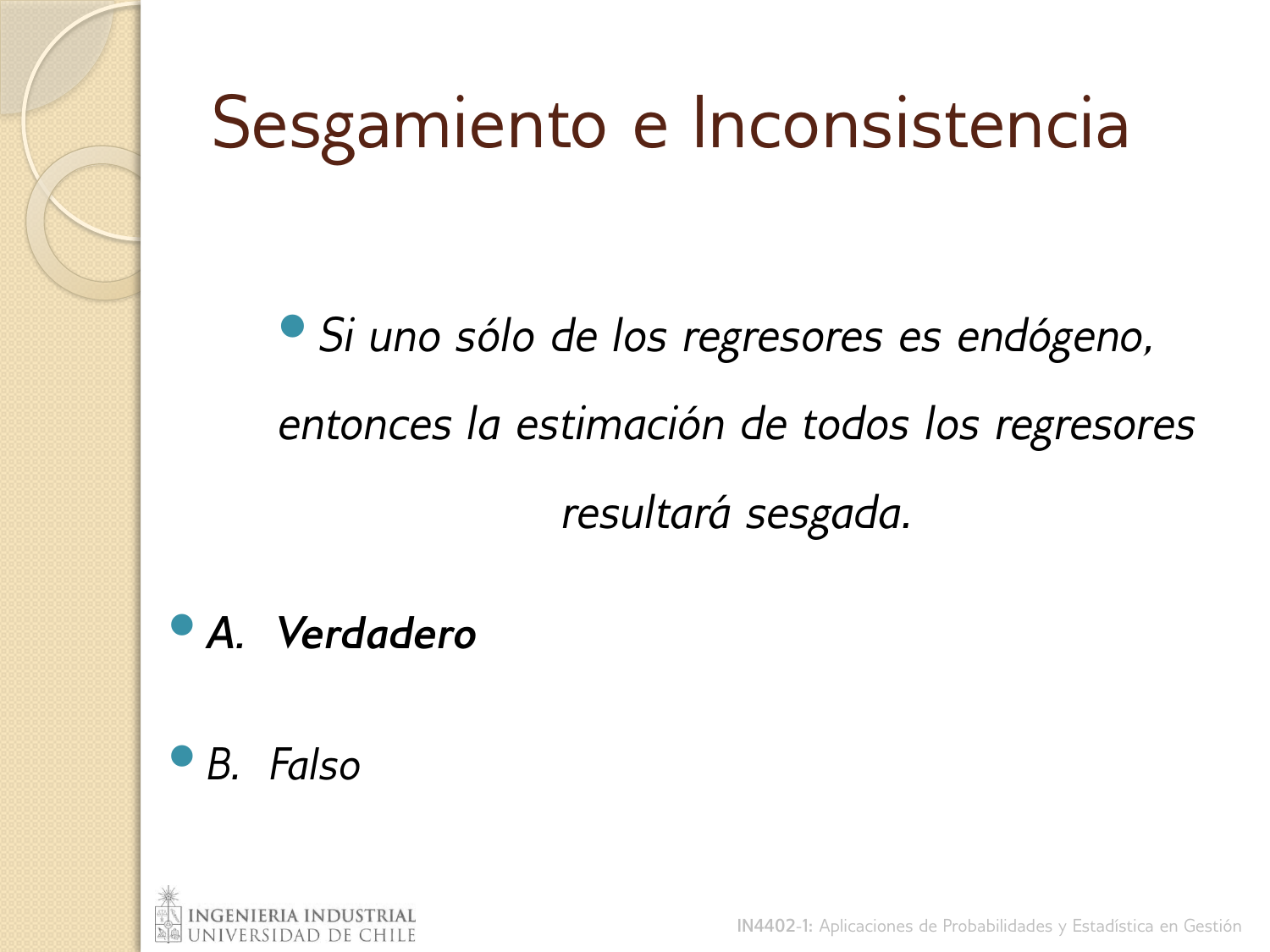

# Sesgamiento e Inconsistencia
Si uno sólo de los regresores es endógeno, entonces la estimación de todos los regresores resultará sesgada.
A.  Verdadero

B.  Falso